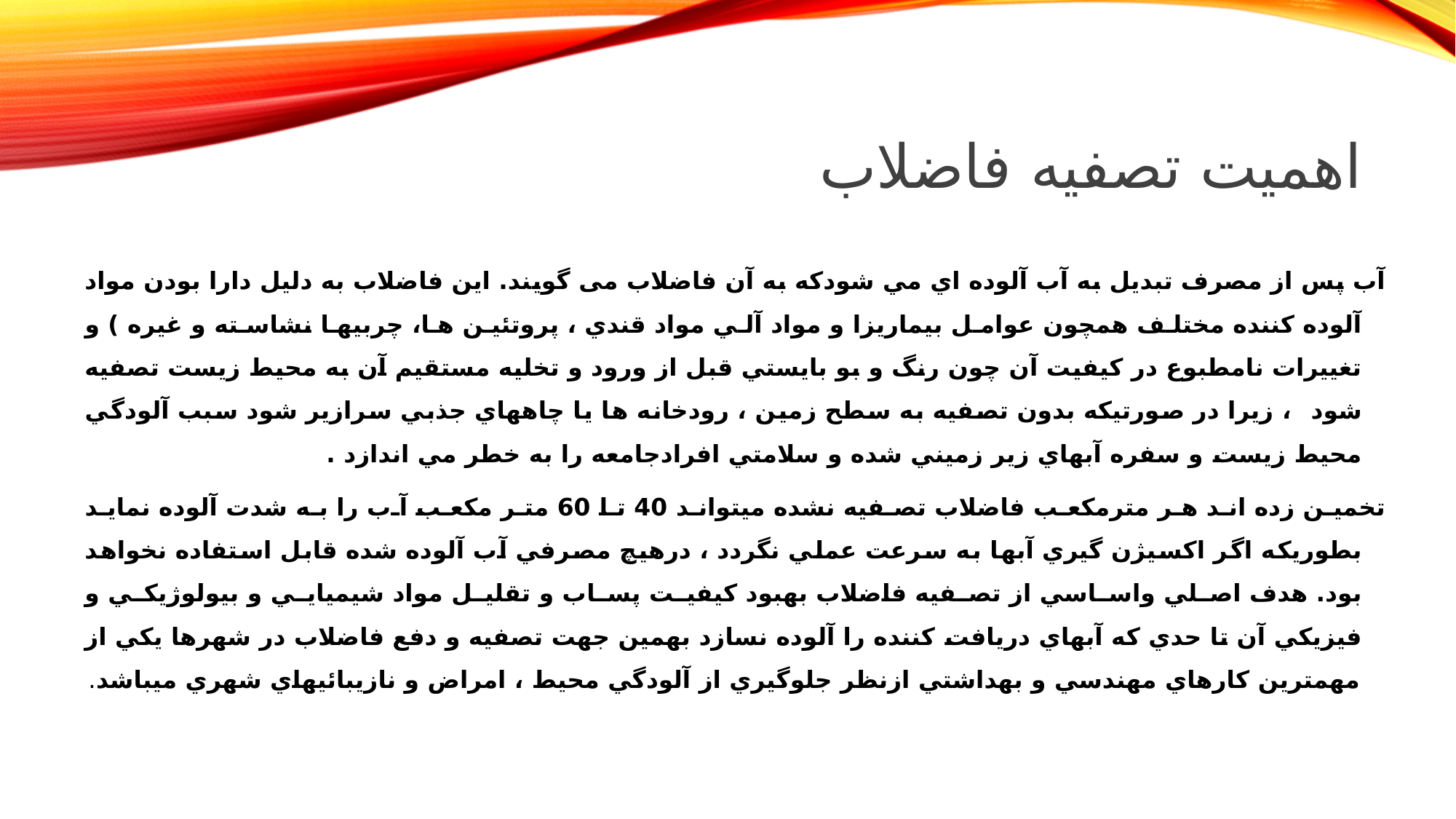

# اهميت تصفيه فاضلاب
آب پس از مصرف تبدیل به آب آلوده اي مي شودكه به آن فاضلاب می گويند. اين فاضلاب به دليل دارا بودن مواد آلوده كننده مختلف همچون عوامل بيماريزا و مواد آلي مواد قندي ، پروتئين ها، چربيها نشاسته و غيره ) و تغييرات نامطبوع در كيفيت آن چون رنگ و بو بايستي قبل از ورود و تخليه مستقيم آن به محيط زيست تصفيه شود  ، زيرا در صورتيكه بدون تصفيه به سطح زمين ، رودخانه ها يا چاههاي جذبي سرازير شود سبب آلودگي محيط زيست و سفره آبهاي زير زميني شده و سلامتي افرادجامعه را به خطر مي اندازد .
تخمين زده اند هر مترمكعب فاضلاب تصفيه نشده ميتواند 40 تا 60 متر مكعب آب را به شدت آلوده نمايد بطوريكه اگر اكسيژن گيري آبها به سرعت عملي نگردد ، درهيچ مصرفي آب آلوده شده قابل استفاده نخواهد بود. هدف اصلي واساسي از تصفيه فاضلاب بهبود كيفيت پساب و تقليل مواد شيميايي و بيولوژيكي و فيزيكي آن تا حدي كه آبهاي دريافت كننده را آلوده نسازد بهمين جهت تصفيه و دفع فاضلاب در شهرها يكي از مهمترين كارهاي مهندسي و بهداشتي ازنظر جلوگيري از آلودگي محيط ، امراض و نازيبائيهاي شهري ميباشد.